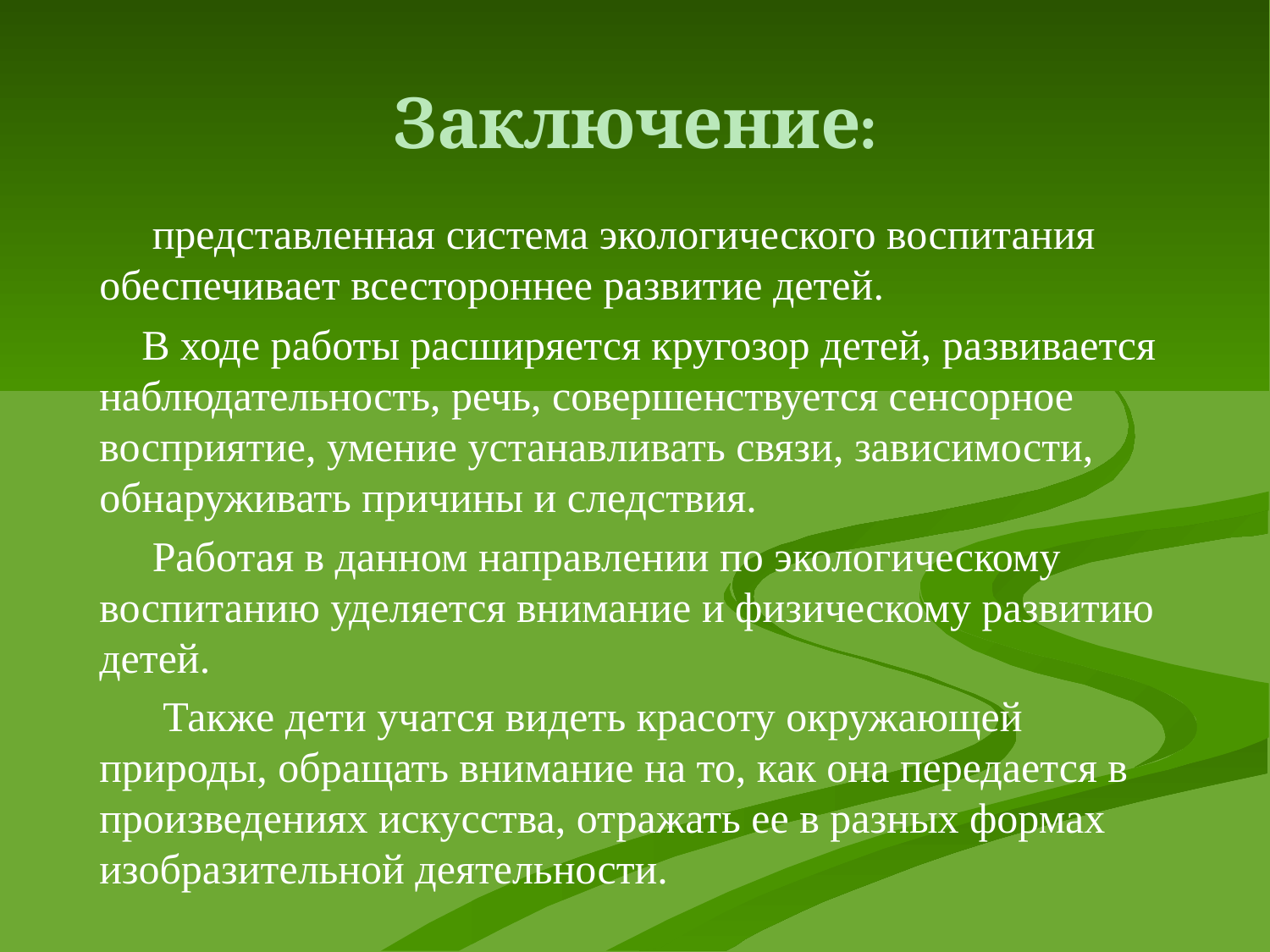

# Заключение:
     представленная система экологического воспитания обеспечивает всестороннее развитие детей.
    В ходе работы расширяется кругозор детей, развивается наблюдательность, речь, совершенствуется сенсорное восприятие, умение устанавливать связи, зависимости, обнаруживать причины и следствия.
     Работая в данном направлении по экологическому воспитанию уделяется внимание и физическому развитию детей.
      Также дети учатся видеть красоту окружающей природы, обращать внимание на то, как она передается в произведениях искусства, отражать ее в разных формах изобразительной деятельности.